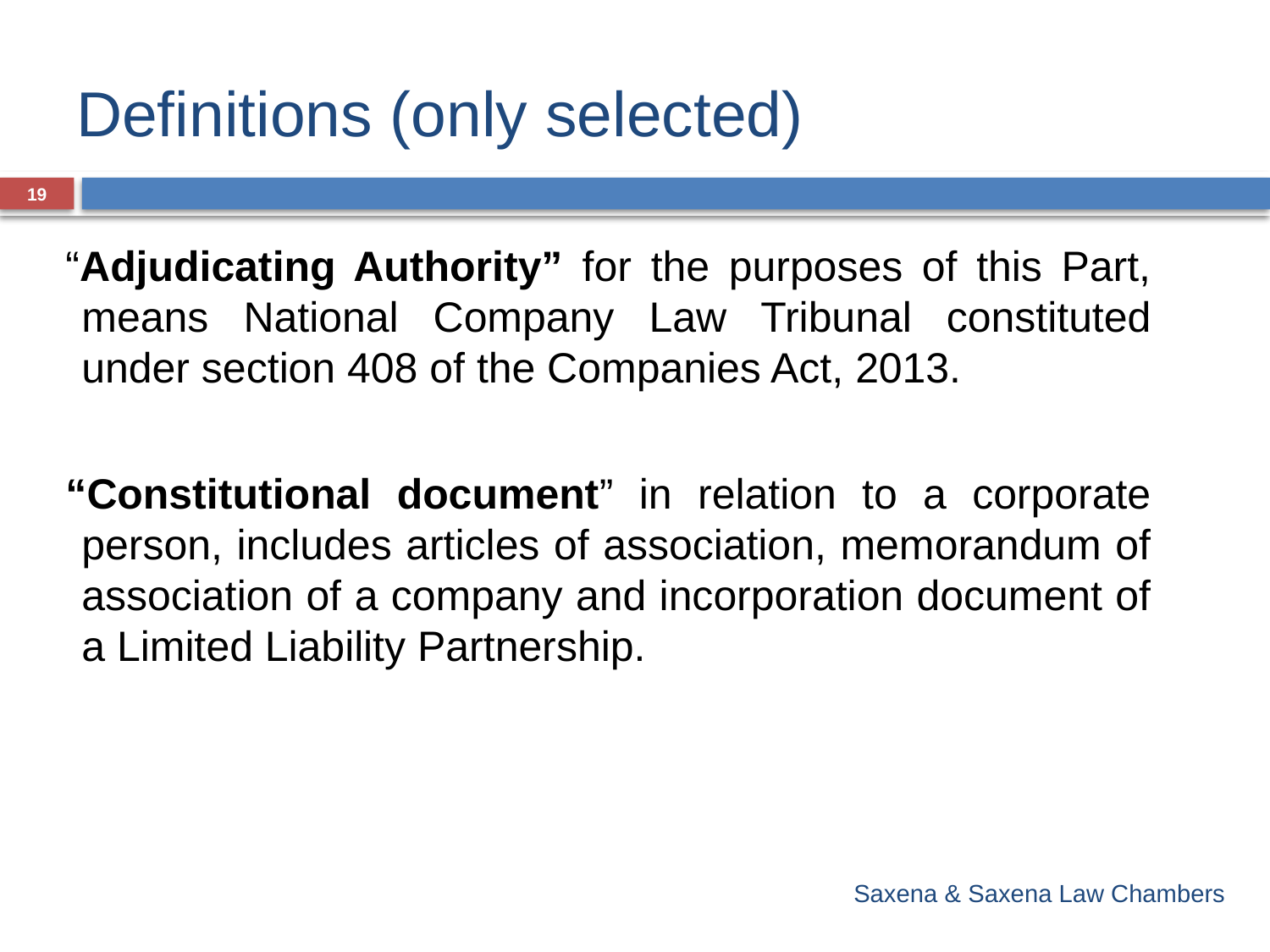

# Definitions (only selected)
19
“Adjudicating Authority” for the purposes of this Part, means National Company Law Tribunal constituted under section 408 of the Companies Act, 2013.

“Constitutional document” in relation to a corporate person, includes articles of association, memorandum of association of a company and incorporation document of a Limited Liability Partnership.

Saxena & Saxena Law Chambers